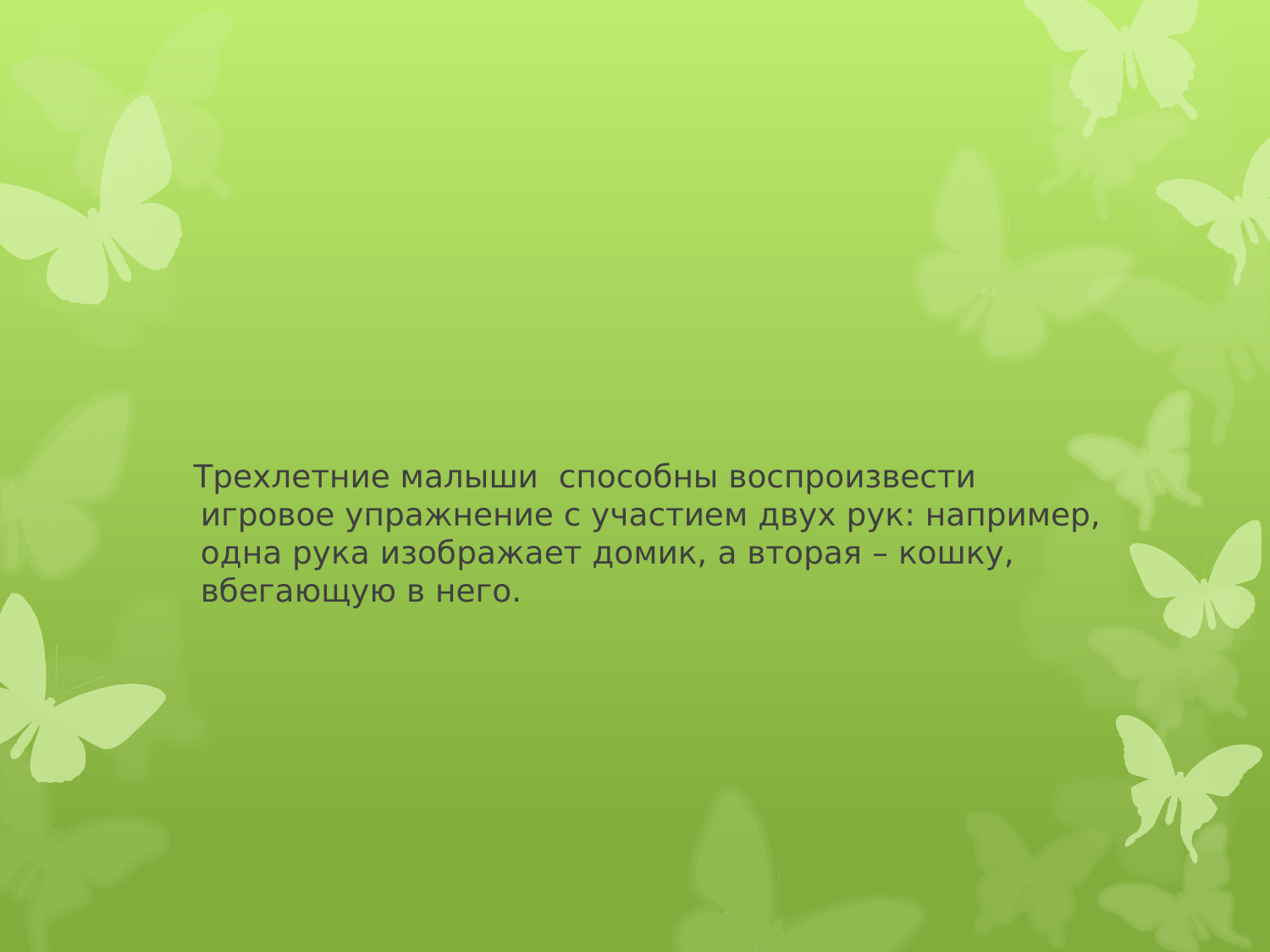

Трехлетние малыши  способны воспроизвести игровое упражнение с участием двух рук: например, одна рука изображает домик, а вторая – кошку, вбегающую в него.